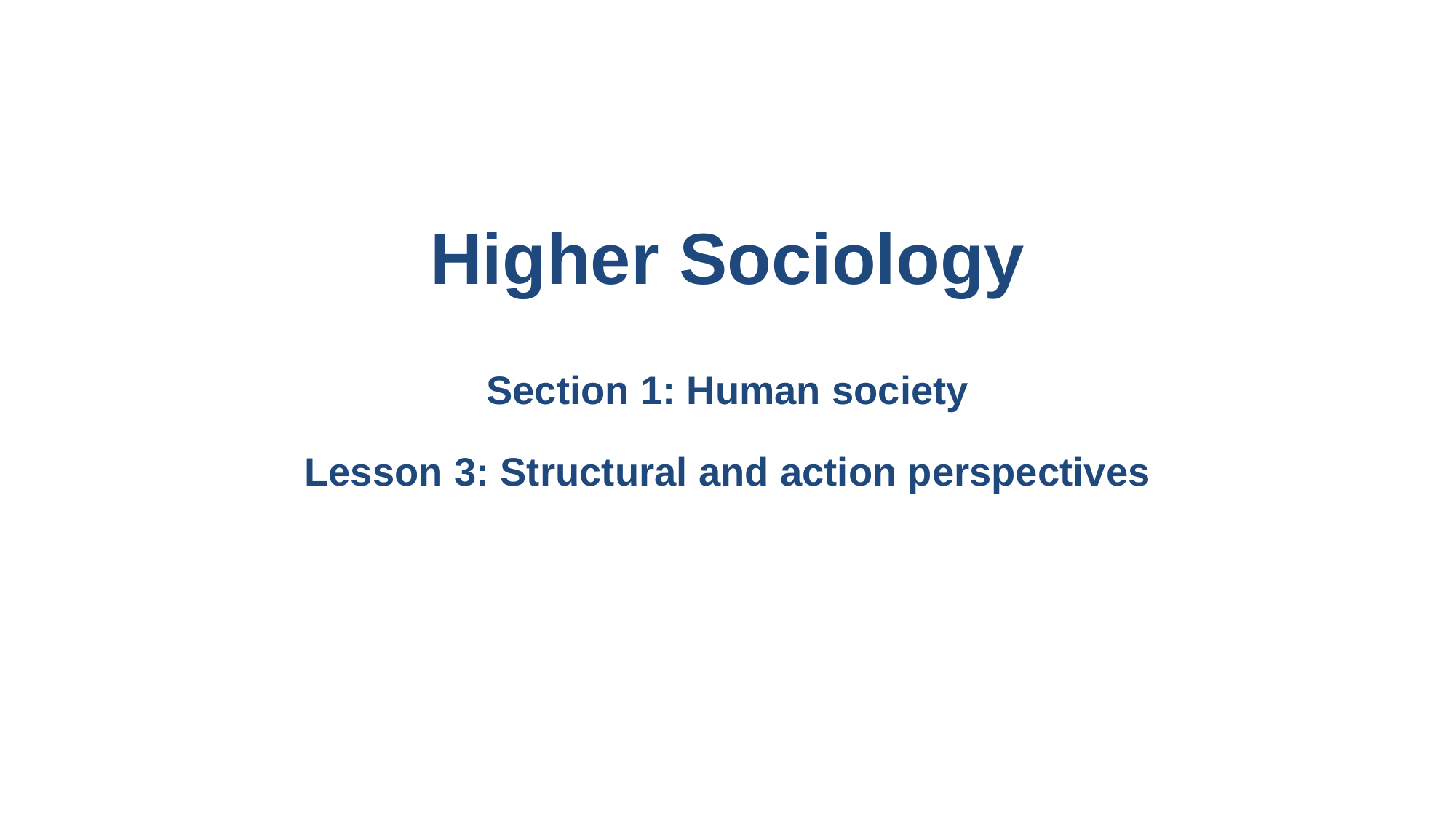

# Higher Sociology Section 1: Human society Lesson 3: Structural and action perspectives